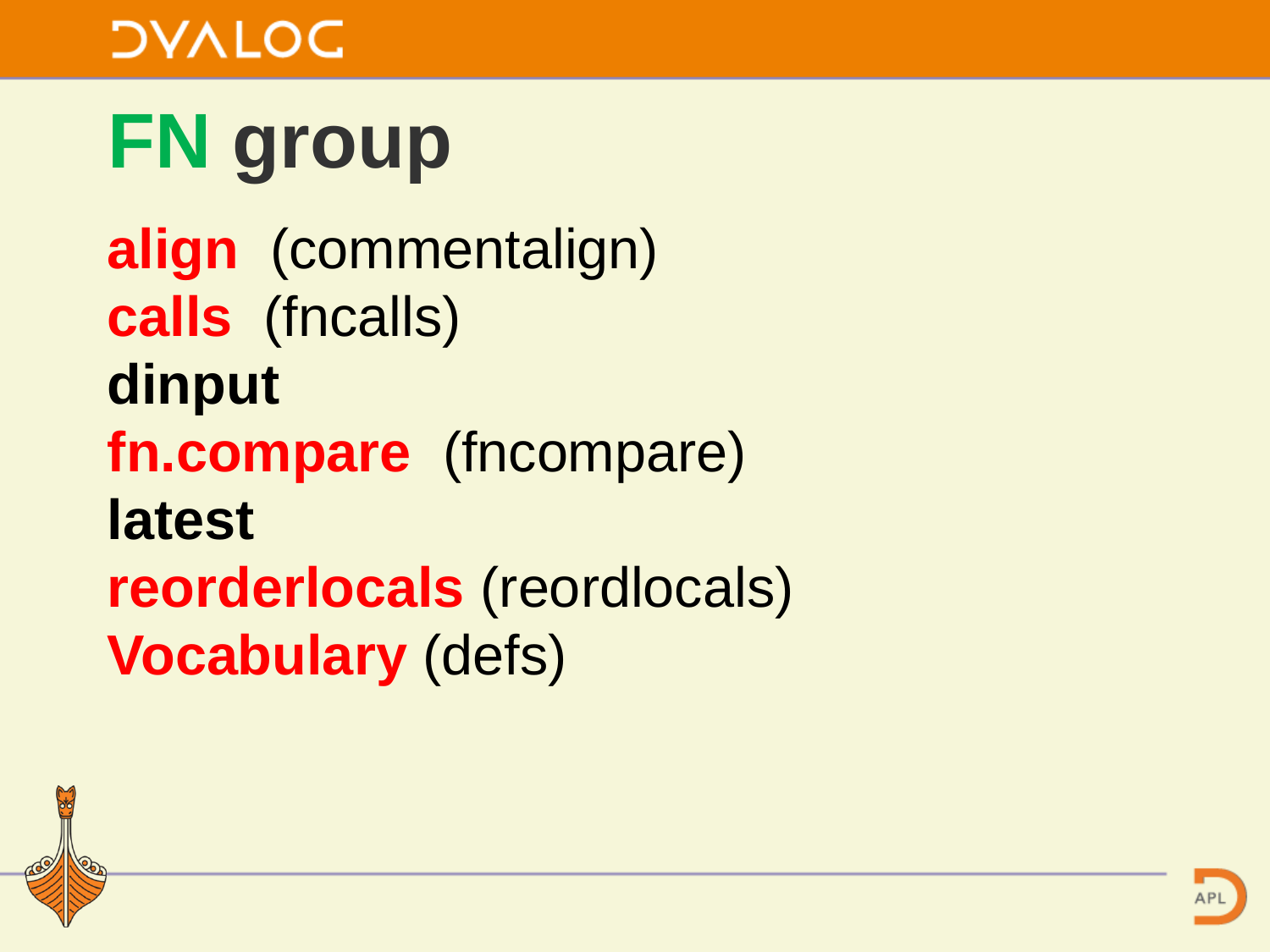

# FN group
align  (commentalign)
calls  (fncalls)
dinput
fn.compare  (fncompare)
latest
reorderlocals (reordlocals)
Vocabulary (defs)